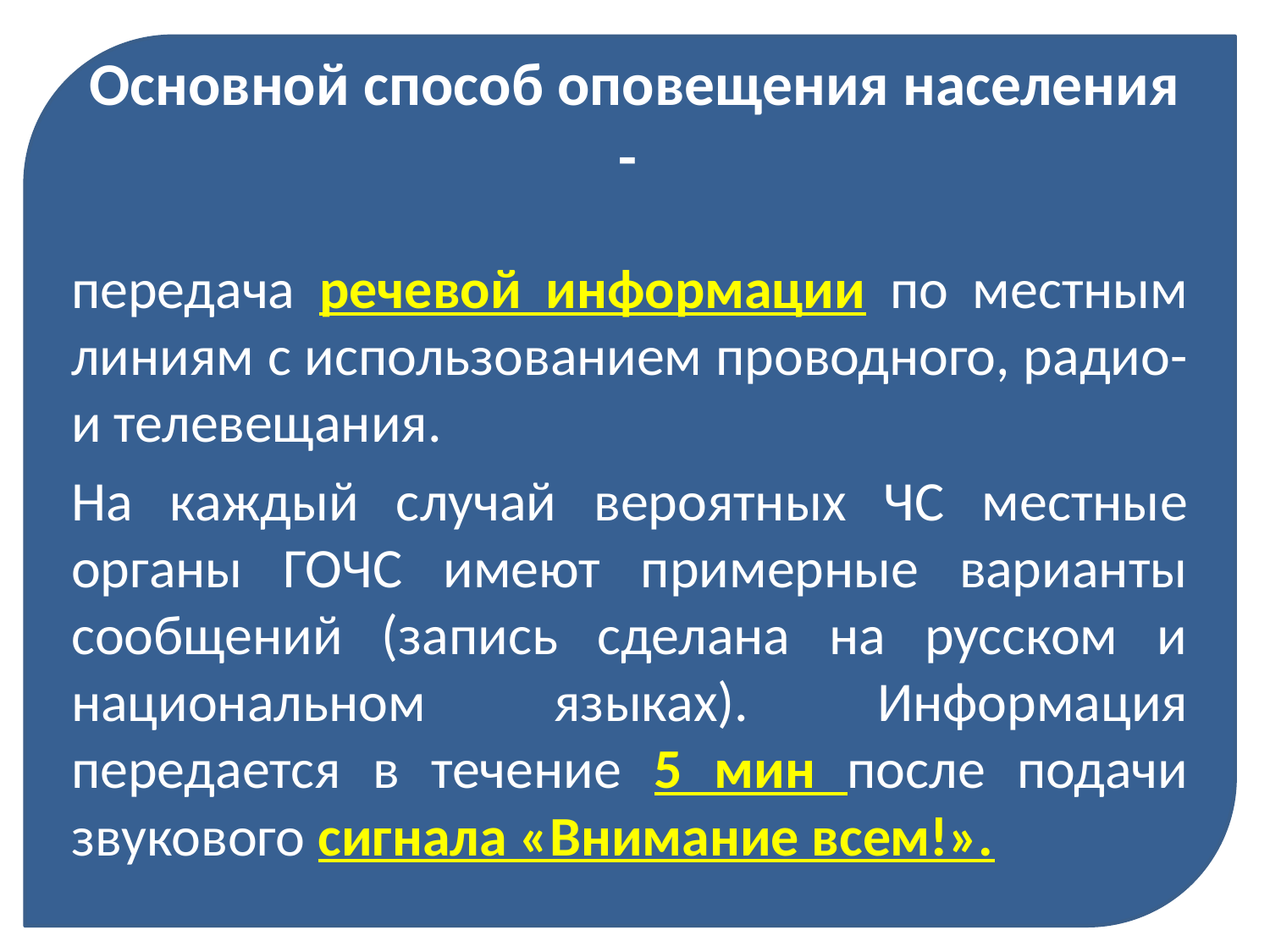

# Основной способ оповещения населения -
передача речевой информации по местным линиям с использованием проводного, радио- и телевещания.
На каждый случай вероятных ЧС местные органы ГОЧС имеют примерные варианты сообщений (запись сделана на русском и национальном языках). Информация передается в течение 5 мин после подачи звукового сигнала «Внимание всем!».